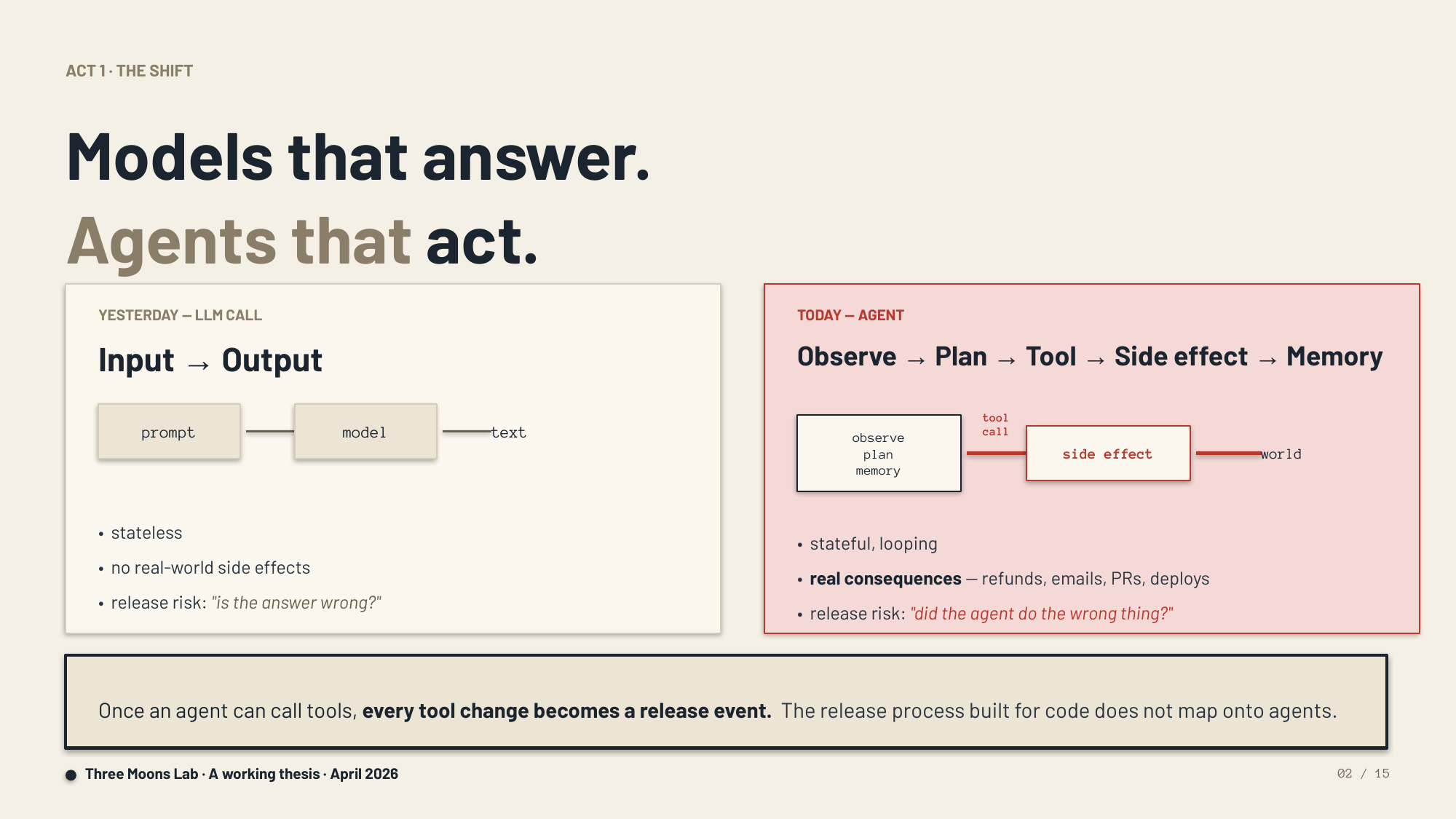

ACT 1 · THE SHIFT
Models that answer.
Agents that act.

YESTERDAY — LLM CALL
TODAY — AGENT
Input → Output
Observe → Plan → Tool → Side effect → Memory

prompt

model
text
tool call

observe
plan
memory

side effect
world
•  stateless
•  no real-world side effects
•  release risk: "is the answer wrong?"
•  stateful, looping
•  real consequences — refunds, emails, PRs, deploys
•  release risk: "did the agent do the wrong thing?"

Once an agent can call tools, every tool change becomes a release event.  The release process built for code does not map onto agents.
Three Moons Lab · A working thesis · April 2026
02 / 15